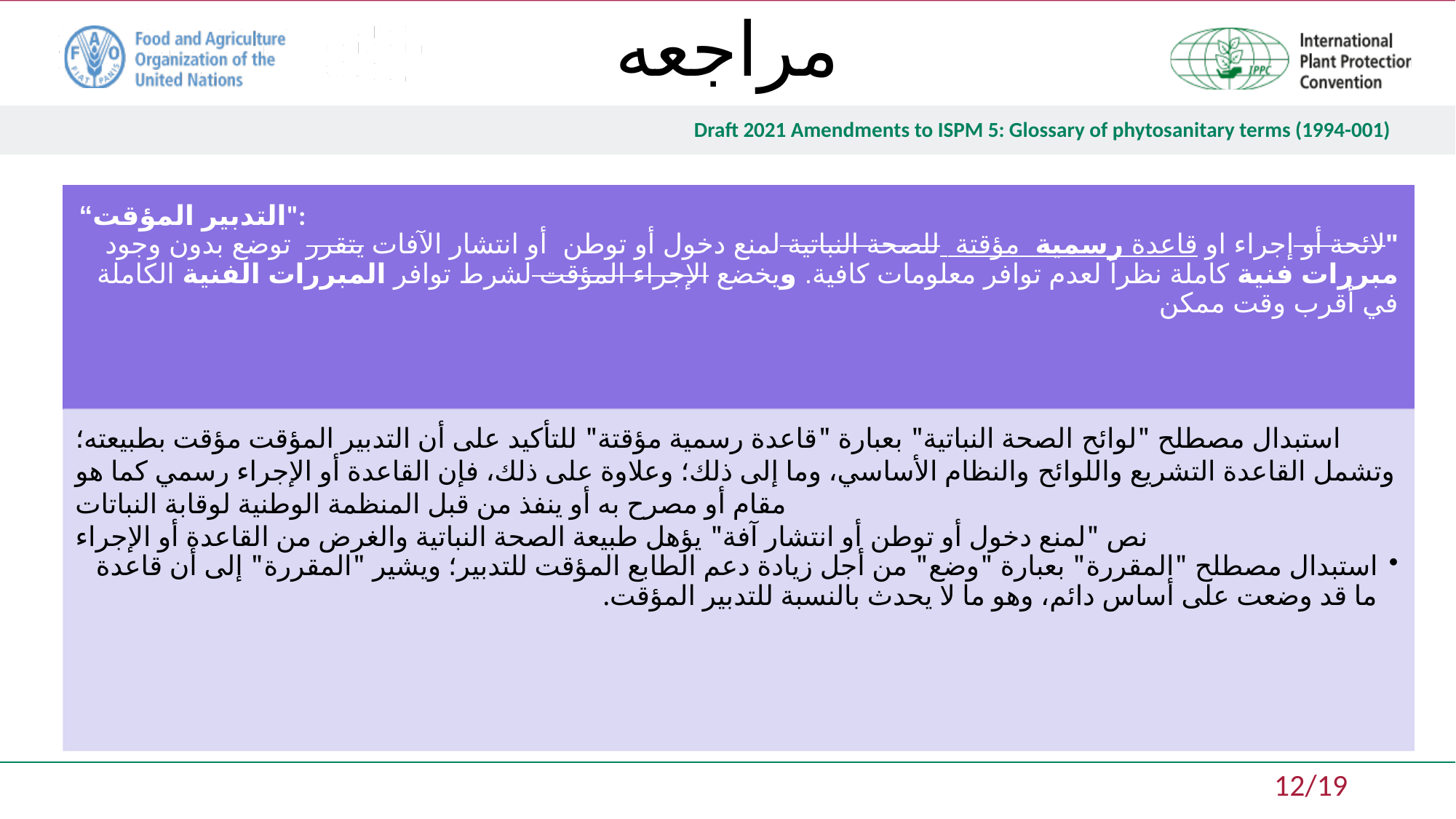

مراجعه
“التدبير المؤقت":
"لائحة أو إجراء او قاعدة رسمية  مؤقتة  للصحة النباتية لمنع دخول أو توطن  أو انتشار الآفات يتقرر  توضع بدون وجود مبررات فنية كاملة نظراً لعدم توافر معلومات كافية. ويخضع الإجراء المؤقت لشرط توافر المبررات الفنية الكاملة في أقرب وقت ممكن

استبدال مصطلح "لوائح الصحة النباتية" بعبارة "قاعدة رسمية مؤقتة" للتأكيد على أن التدبير المؤقت مؤقت بطبيعته؛ وتشمل القاعدة التشريع واللوائح والنظام الأساسي، وما إلى ذلك؛ وعلاوة على ذلك، فإن القاعدة أو الإجراء رسمي كما هو مقام أو مصرح به أو ينفذ من قبل المنظمة الوطنية لوقابة النباتات
نص "لمنع دخول أو توطن أو انتشار آفة" يؤهل طبيعة الصحة النباتية والغرض من القاعدة أو الإجراء
استبدال مصطلح "المقررة" بعبارة "وضع" من أجل زيادة دعم الطابع المؤقت للتدبير؛ ويشير "المقررة" إلى أن قاعدة ما قد وضعت على أساس دائم، وهو ما لا يحدث بالنسبة للتدبير المؤقت.